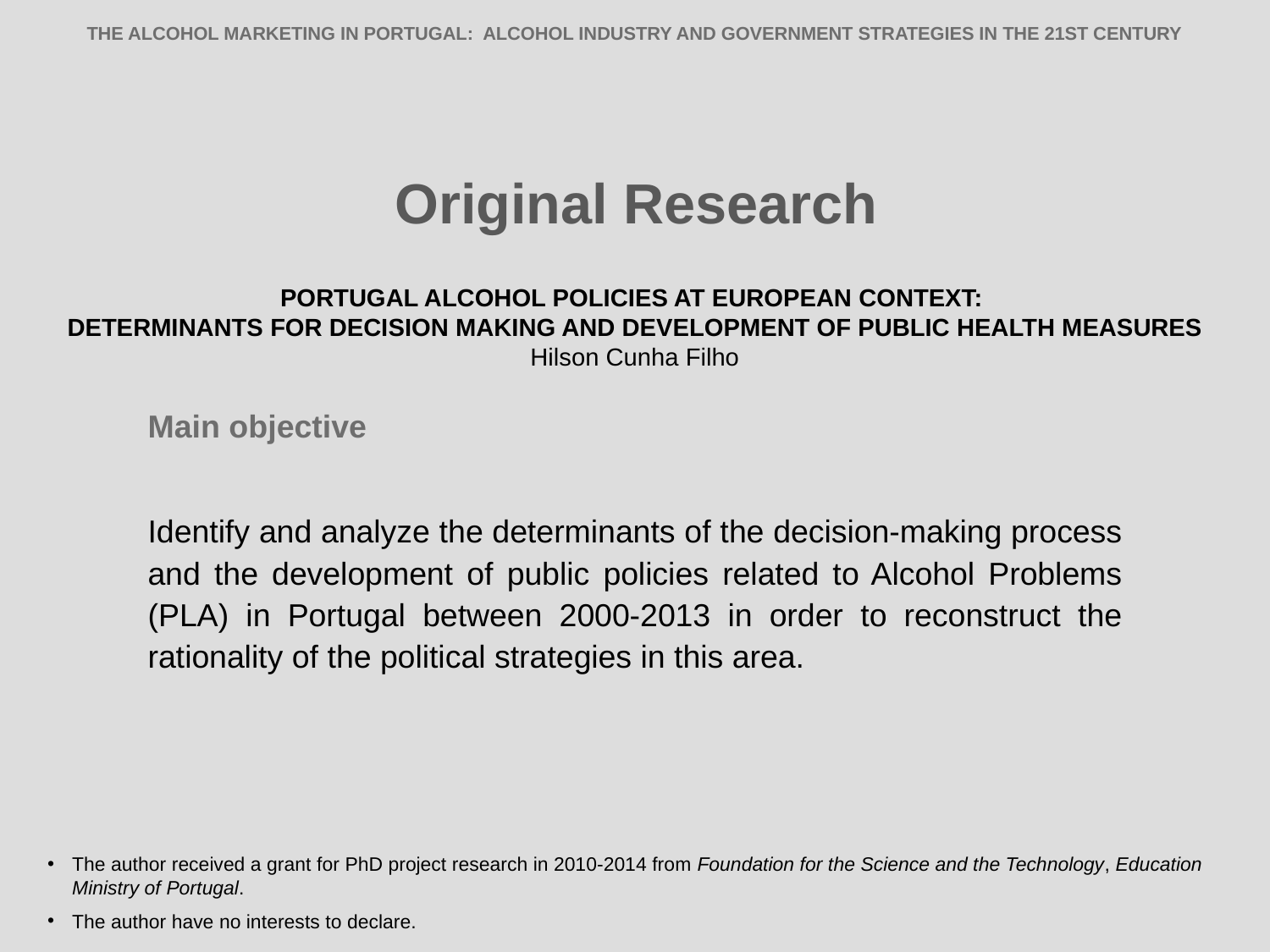

THE ALCOHOL MARKETING IN PORTUGAL:  ALCOHOL INDUSTRY AND GOVERNMENT STRATEGIES IN THE 21ST CENTURY
Original Research
PORTUGAL ALCOHOL POLICIES AT EUROPEAN CONTEXT:
DETERMINANTS FOR DECISION MAKING AND DEVELOPMENT OF PUBLIC HEALTH MEASURES
Hilson Cunha Filho

Main objective

Identify and analyze the determinants of the decision-making process and the development of public policies related to Alcohol Problems (PLA) in Portugal between 2000-2013 in order to reconstruct the rationality of the political strategies in this area.

The author received a grant for PhD project research in 2010-2014 from Foundation for the Science and the Technology, Education Ministry of Portugal.
The author have no interests to declare.